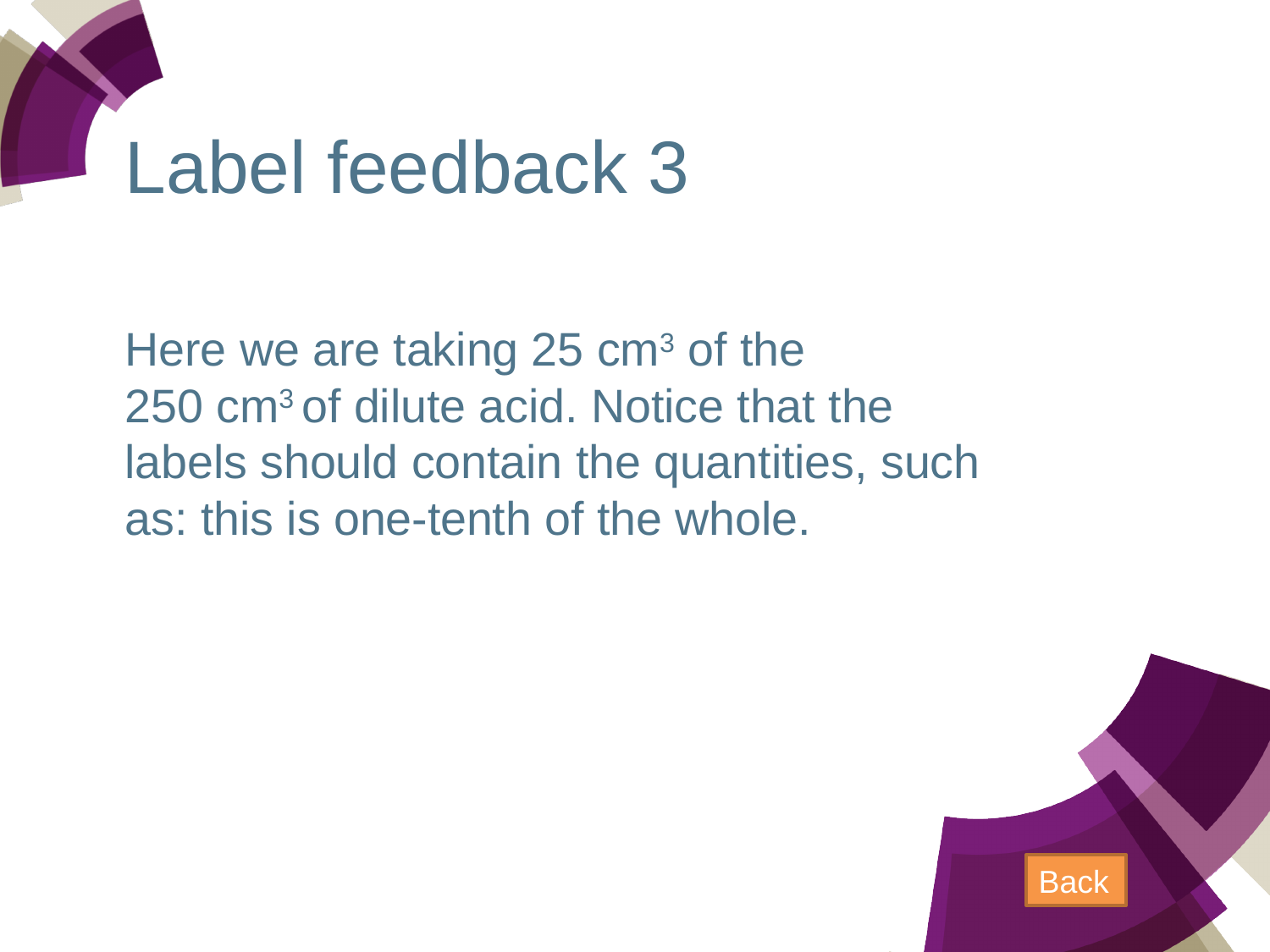

# Label feedback 3
Here we are taking 25 cm3 of the
250 cm3 of dilute acid. Notice that the labels should contain the quantities, such as: this is one-tenth of the whole.
Back